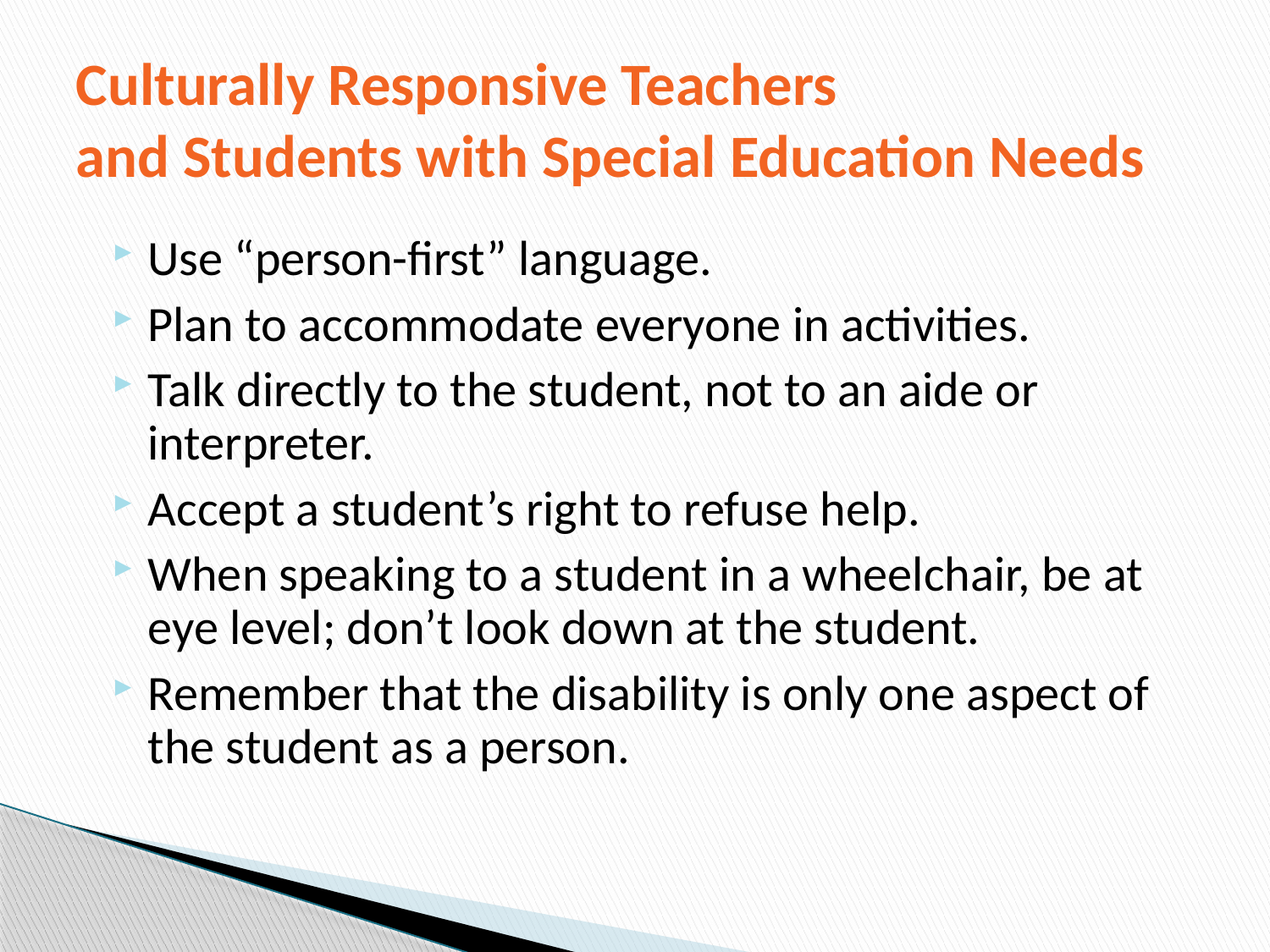

# Culturally Responsive Teachers and Students with Special Education Needs
Use “person-first” language.
Plan to accommodate everyone in activities.
Talk directly to the student, not to an aide or interpreter.
Accept a student’s right to refuse help.
When speaking to a student in a wheelchair, be at eye level; don’t look down at the student.
Remember that the disability is only one aspect of the student as a person.